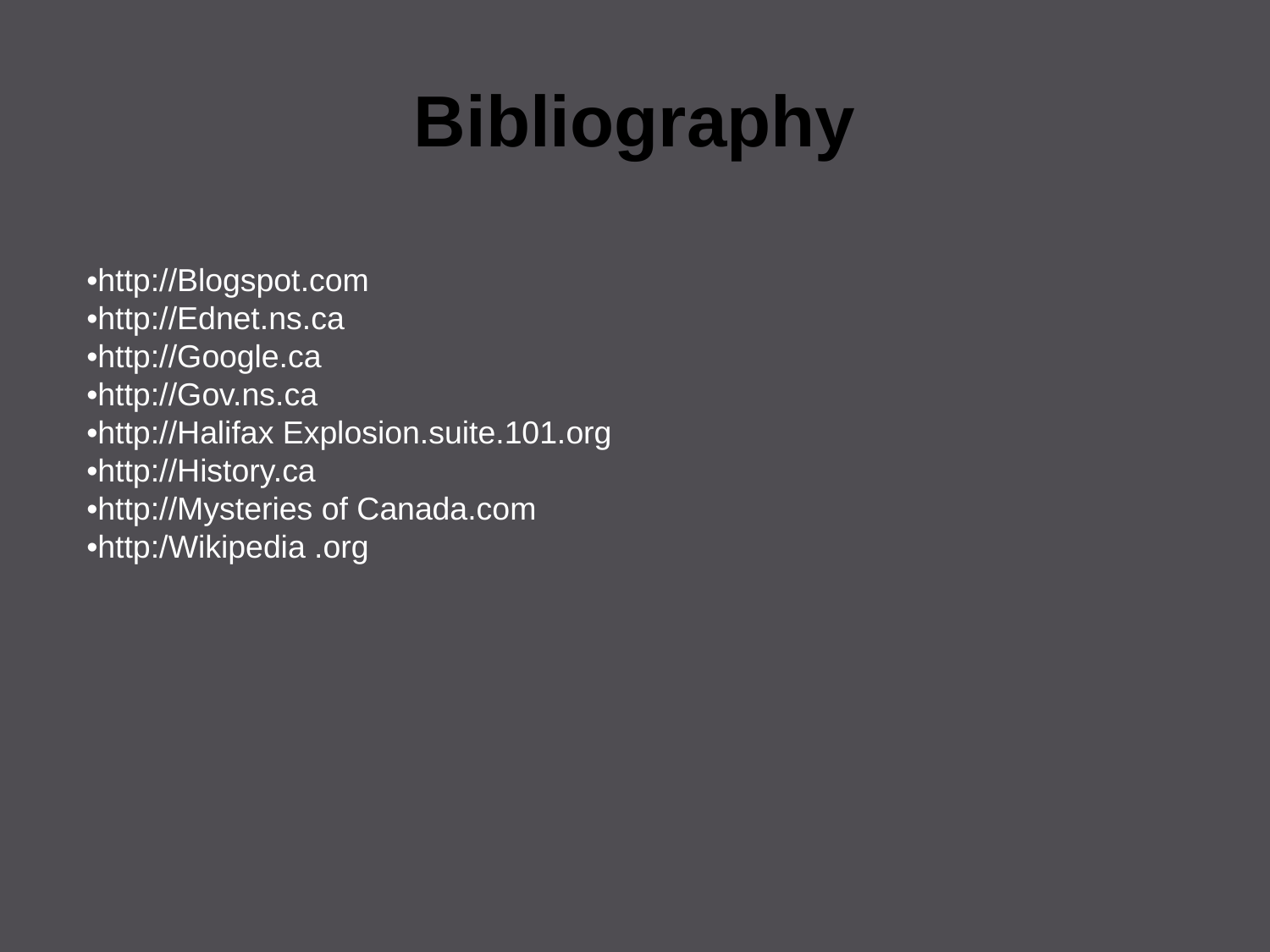

# Bibliography
•http://Blogspot.com
•http://Ednet.ns.ca
•http://Google.ca
•http://Gov.ns.ca
•http://Halifax Explosion.suite.101.org
•http://History.ca
•http://Mysteries of Canada.com
•http:/Wikipedia .org